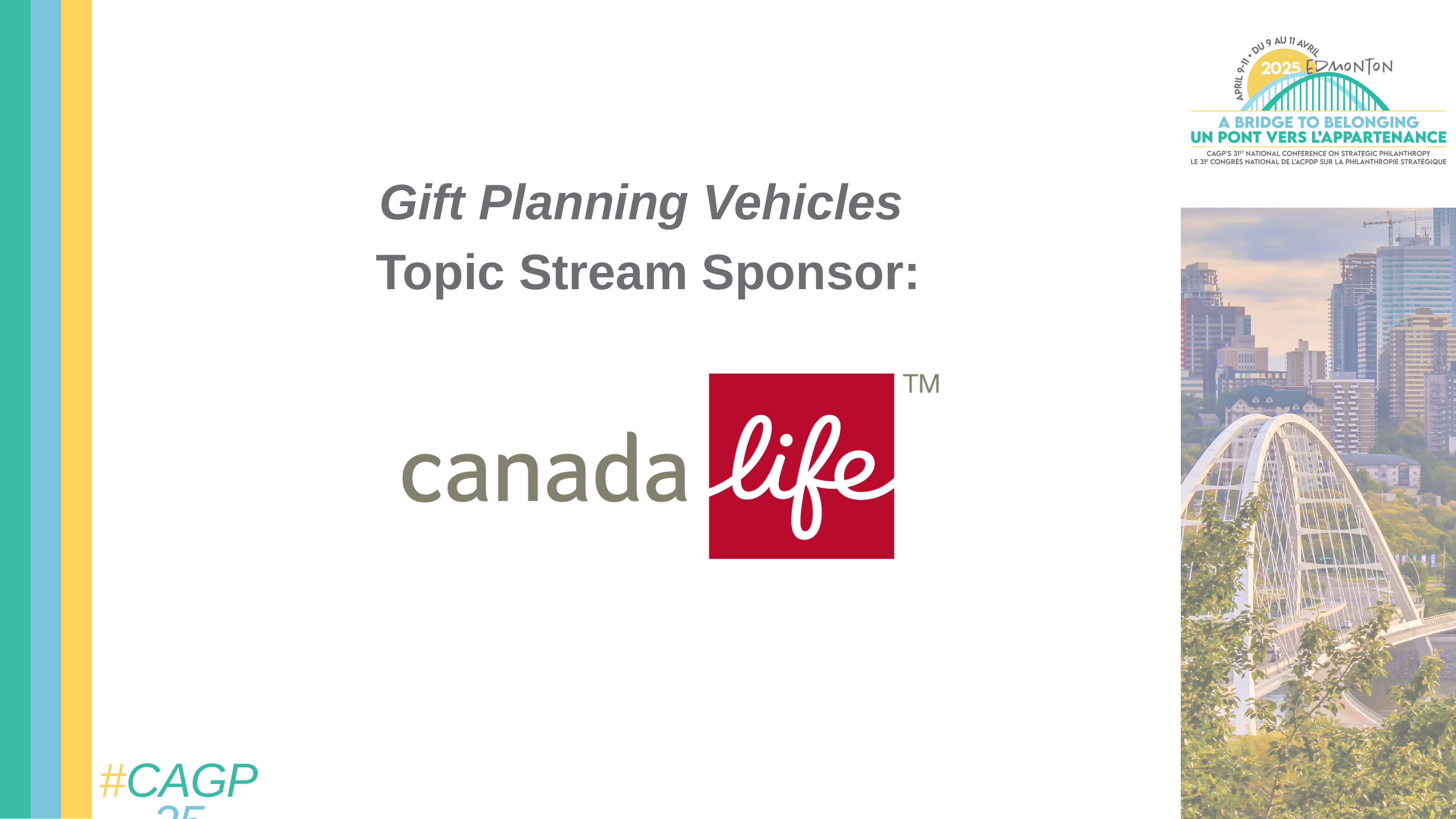

Gift Planning Vehicles
Topic Stream Sponsor:

#CAGP25